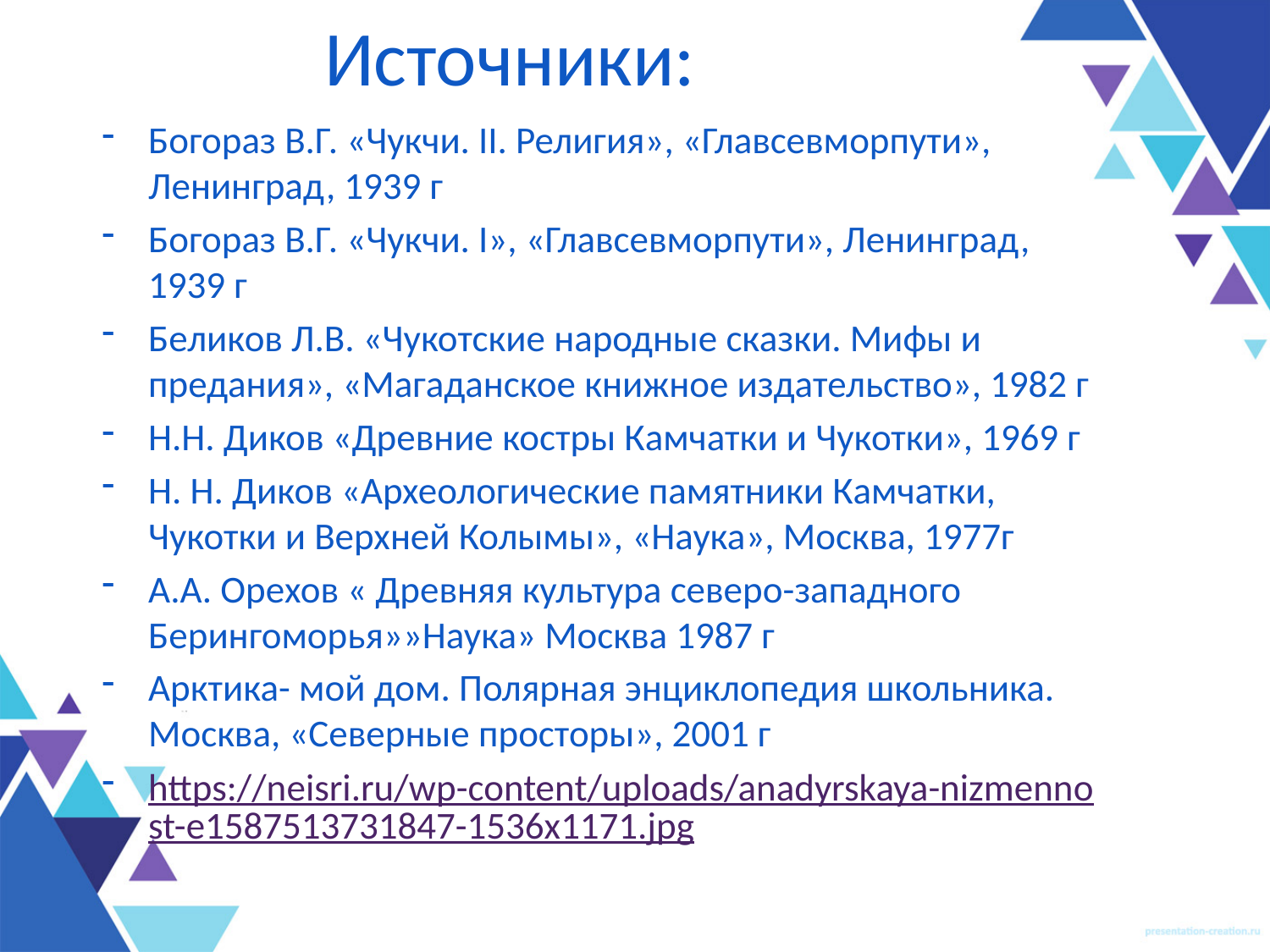

# Источники:
Богораз В.Г. «Чукчи. II. Религия», «Главсевморпути», Ленинград, 1939 г
Богораз В.Г. «Чукчи. I», «Главсевморпути», Ленинград, 1939 г
Беликов Л.В. «Чукотские народные сказки. Мифы и предания», «Магаданское книжное издательство», 1982 г
Н.Н. Диков «Древние костры Камчатки и Чукотки», 1969 г
Н. Н. Диков «Археологические памятники Камчатки, Чукотки и Верхней Колымы», «Наука», Москва, 1977г
А.А. Орехов « Древняя культура северо-западного Берингоморья»»Наука» Москва 1987 г
Арктика- мой дом. Полярная энциклопедия школьника. Москва, «Северные просторы», 2001 г
https://neisri.ru/wp-content/uploads/anadyrskaya-nizmennost-e1587513731847-1536x1171.jpg